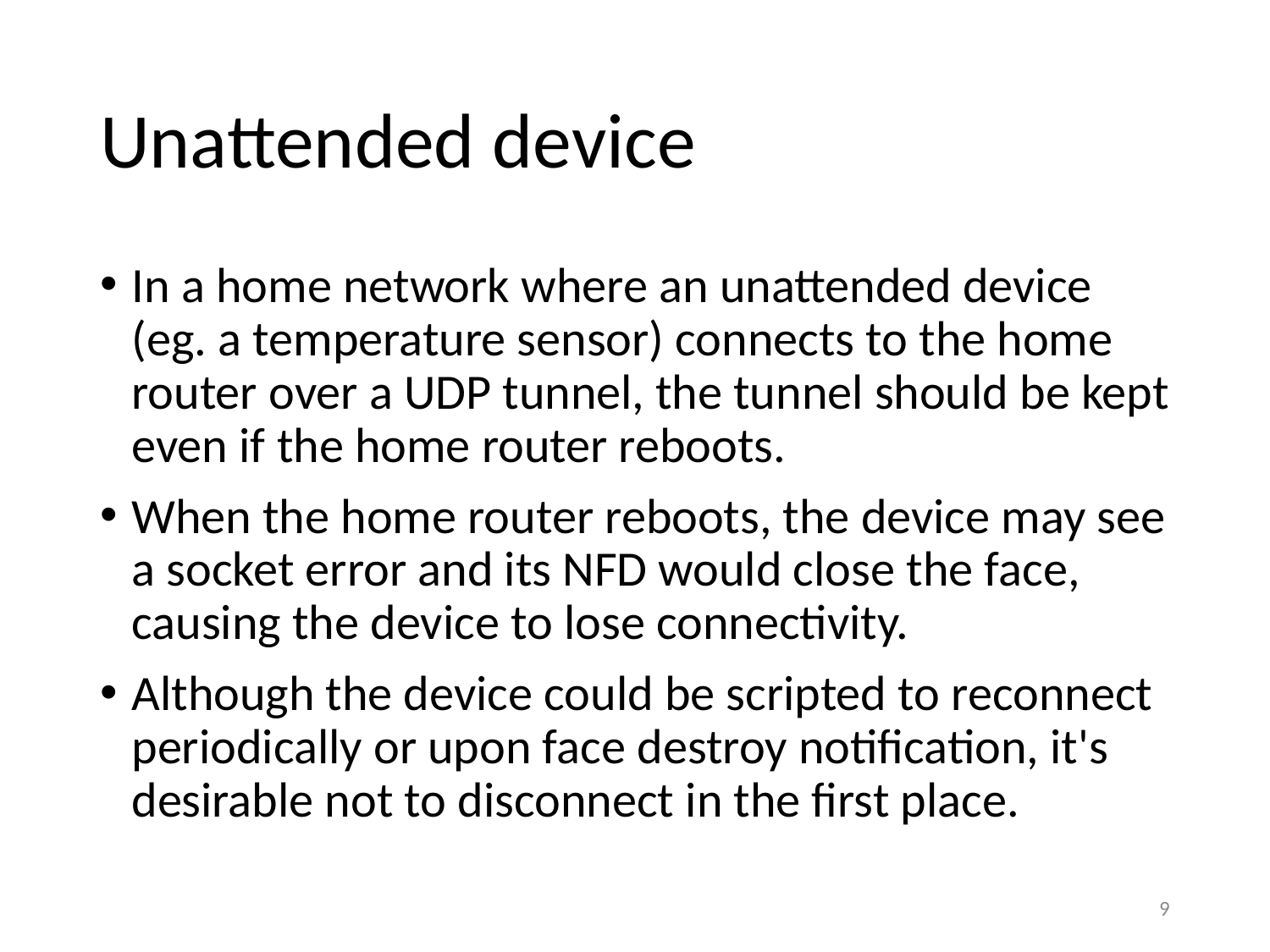

# Unattended device
In a home network where an unattended device (eg. a temperature sensor) connects to the home router over a UDP tunnel, the tunnel should be kept even if the home router reboots.
When the home router reboots, the device may see a socket error and its NFD would close the face, causing the device to lose connectivity.
Although the device could be scripted to reconnect periodically or upon face destroy notification, it's desirable not to disconnect in the first place.
9